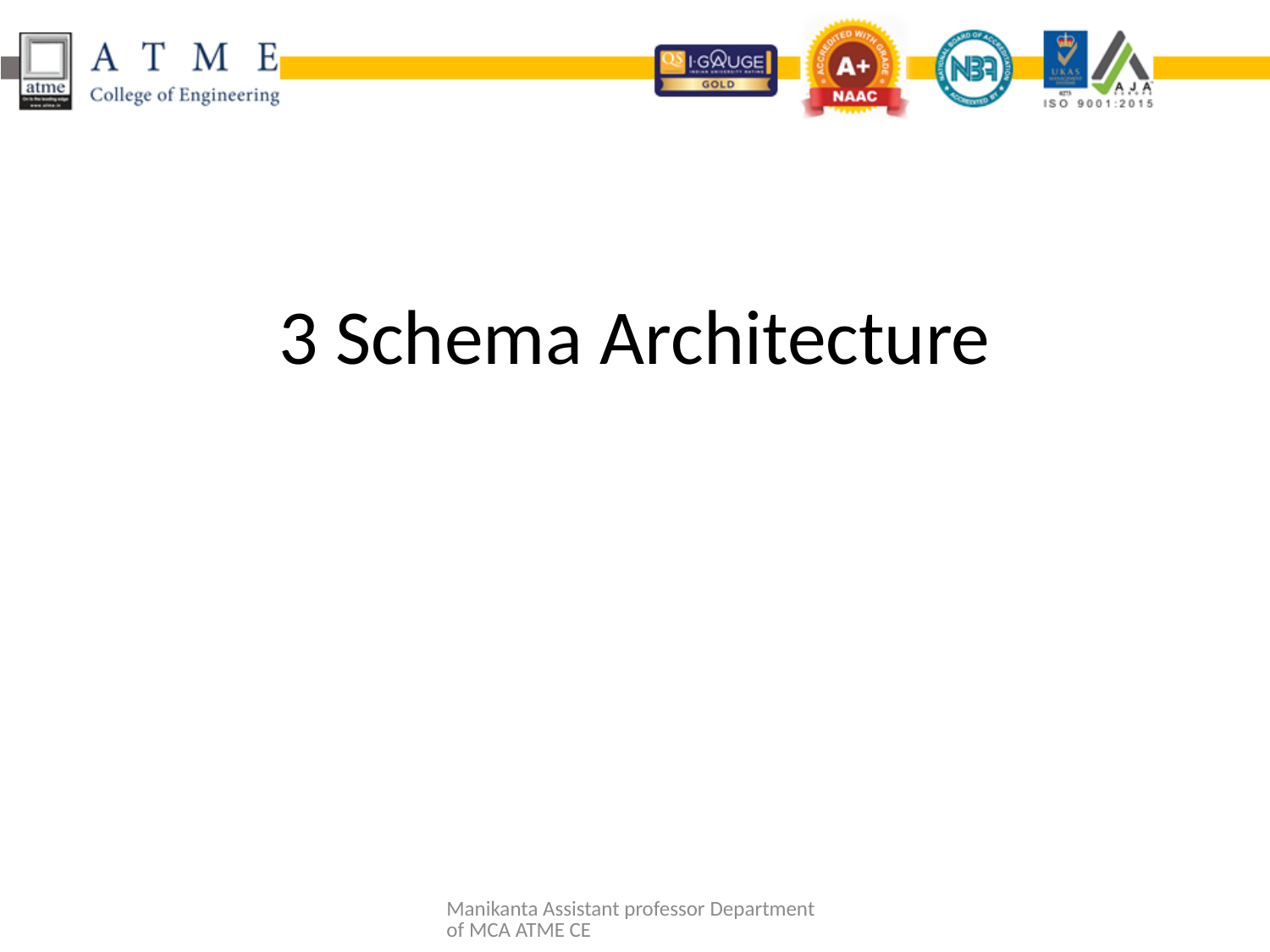

# 3 Schema Architecture
Manikanta Assistant professor Department of MCA ATME CE